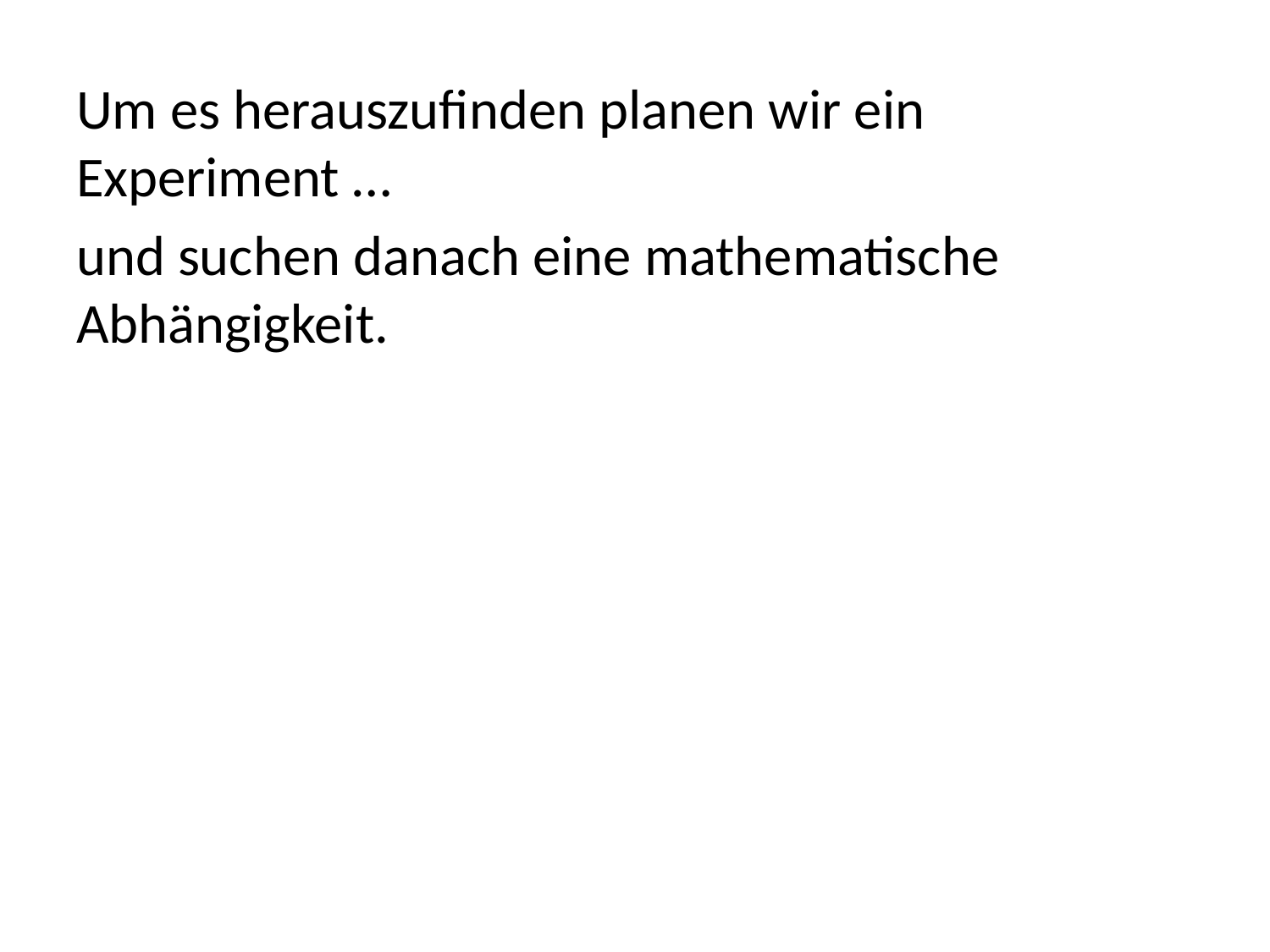

Um es herauszufinden planen wir ein Experiment …
und suchen danach eine mathematische Abhängigkeit.